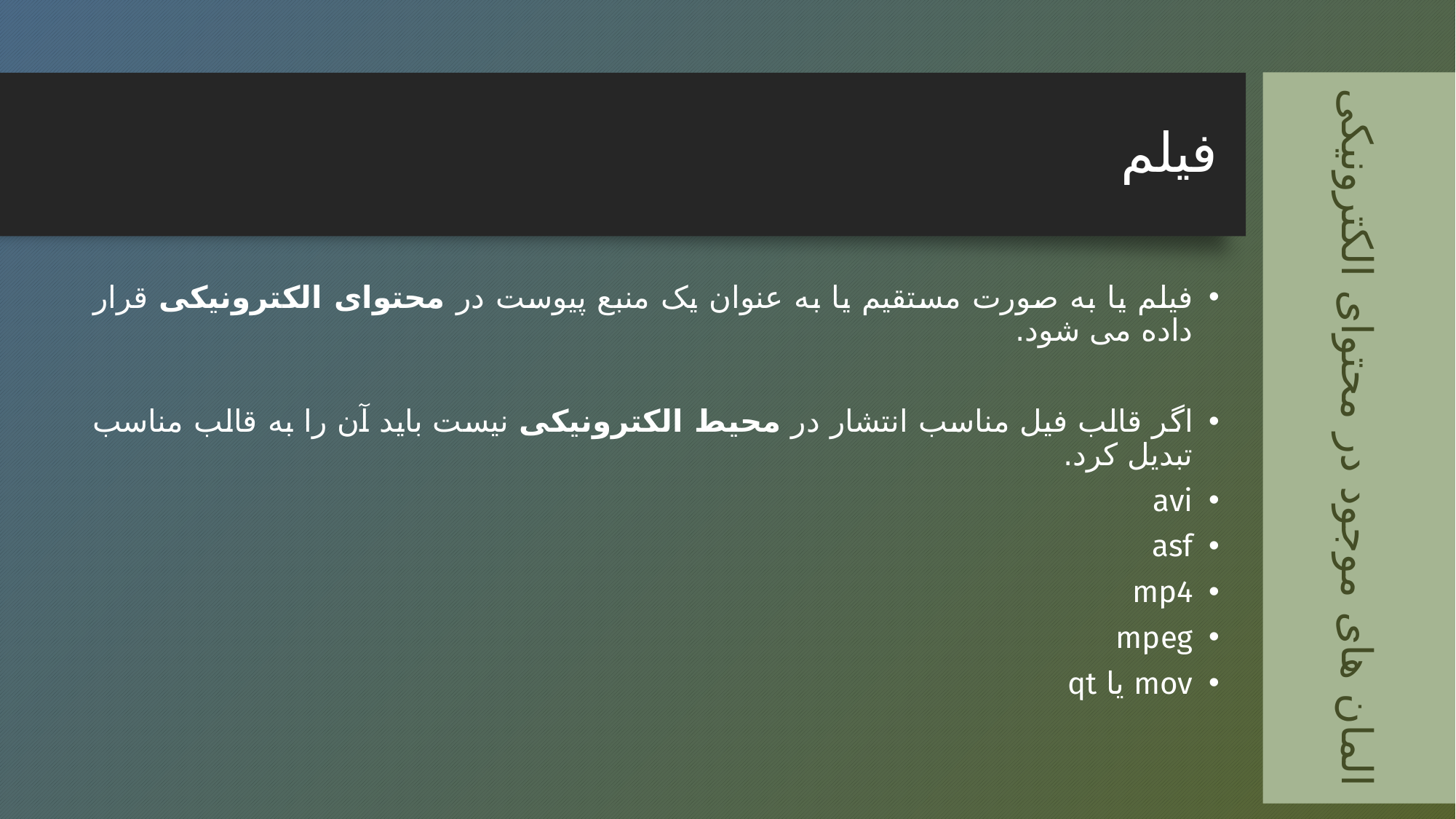

المان های موجود در محتوای الکترونیکی
# فیلم
فیلم یا به صورت مستقیم یا به عنوان یک منبع پیوست در محتوای الکترونیکی قرار داده می شود.

اگر قالب فیل مناسب انتشار در محیط الکترونیکی نیست باید آن را به قالب مناسب تبدیل کرد.
avi
asf
mp4
mpeg
mov یا qt